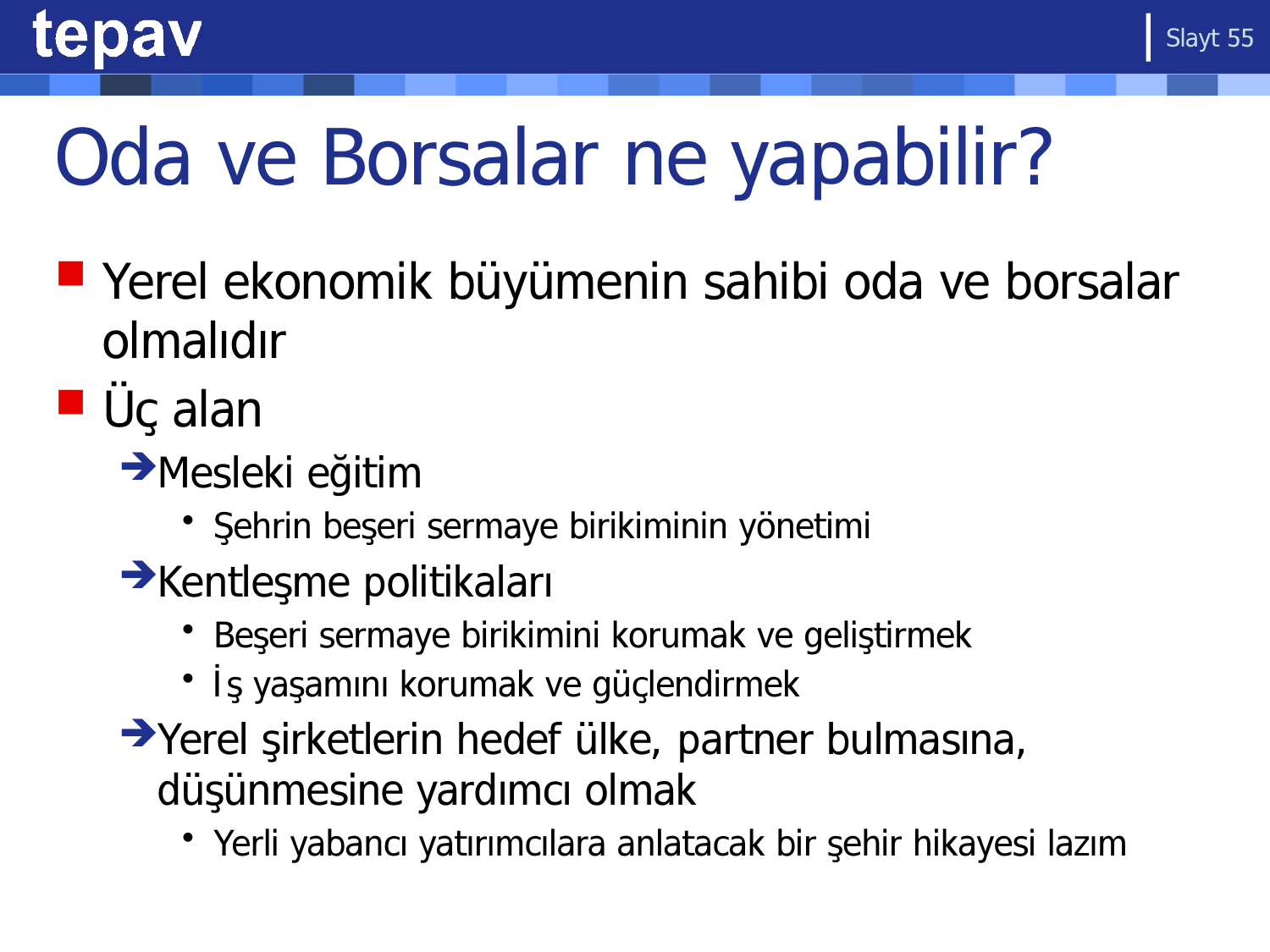

55
# Oda ve Borsalar ne yapabilir?
Yerel ekonomik büyümenin sahibi oda ve borsalar olmalıdır
Üç alan
Mesleki eğitim
Şehrin beşeri sermaye birikiminin yönetimi
Kentleşme politikaları
Beşeri sermaye birikimini korumak ve geliştirmek
İş yaşamını korumak ve güçlendirmek
Yerel şirketlerin hedef ülke, partner bulmasına, düşünmesine yardımcı olmak
Yerli yabancı yatırımcılara anlatacak bir şehir hikayesi lazım